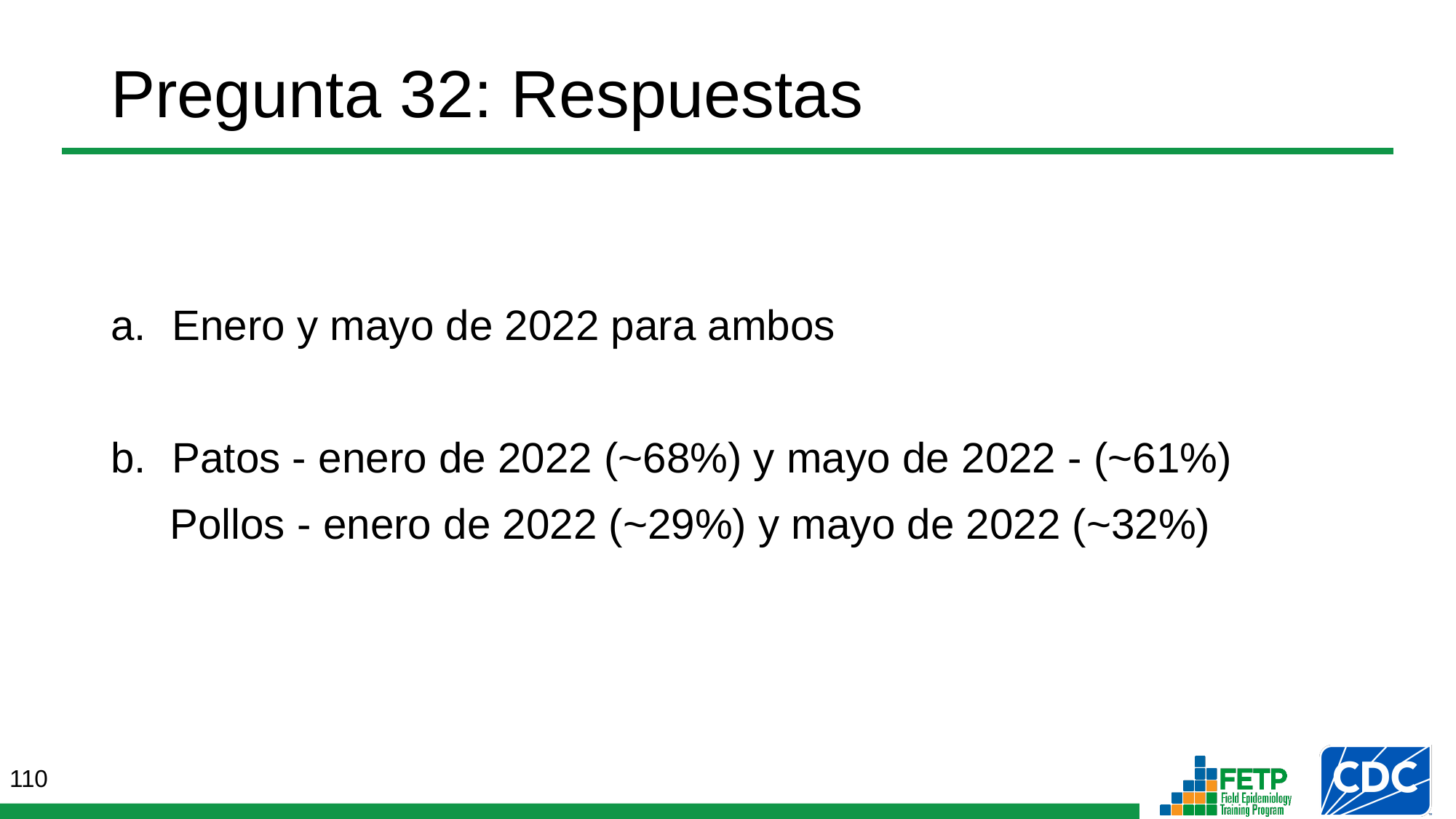

# Pregunta 32: Respuestas
Enero y mayo de 2022 para ambos

Patos - enero de 2022 (~68%) y mayo de 2022 - (~61%)
     Pollos - enero de 2022 (~29%) y mayo de 2022 (~32%)